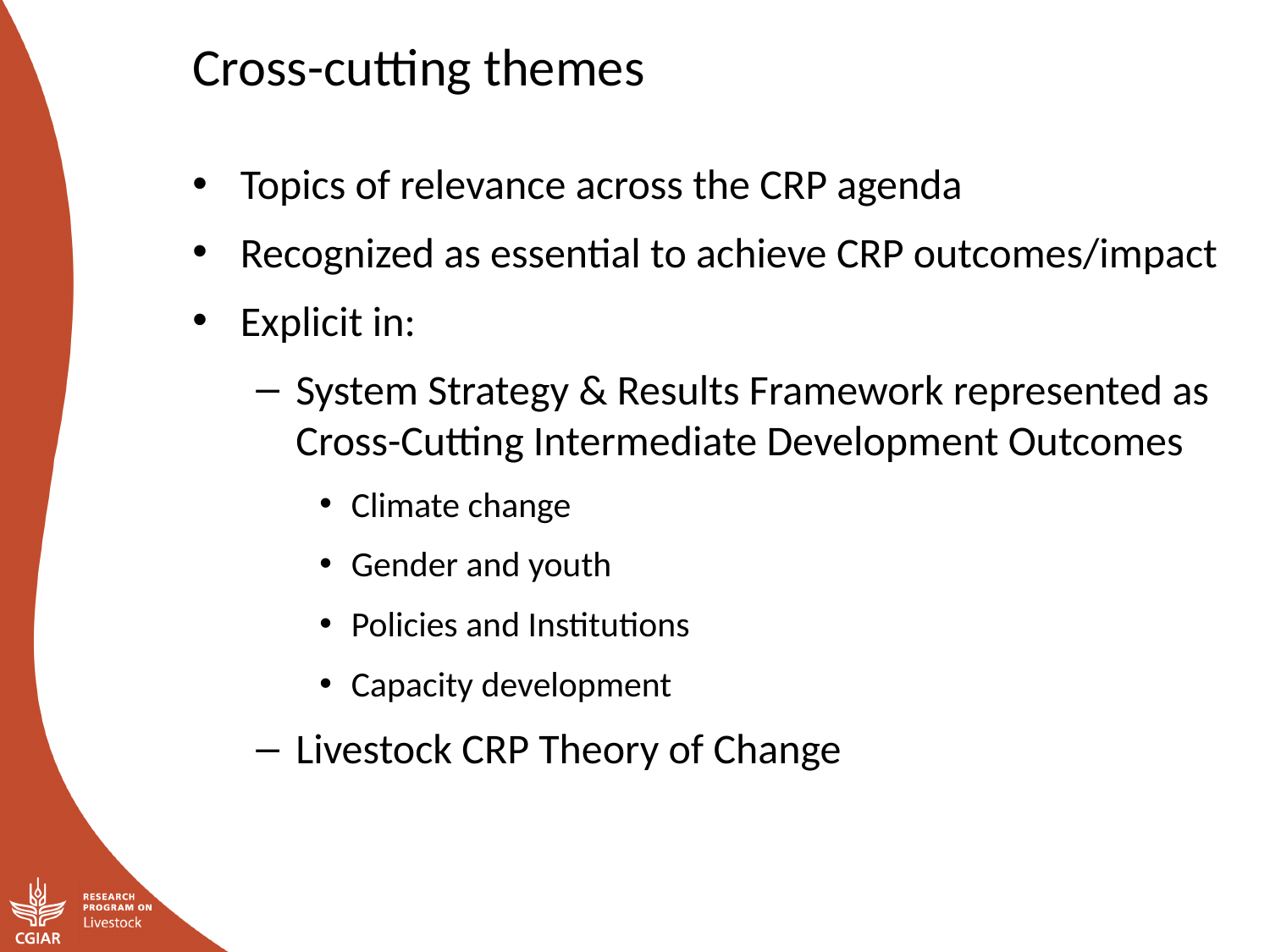

Cross-cutting themes
Topics of relevance across the CRP agenda
Recognized as essential to achieve CRP outcomes/impact
Explicit in:
System Strategy & Results Framework represented as Cross-Cutting Intermediate Development Outcomes
Climate change
Gender and youth
Policies and Institutions
Capacity development
Livestock CRP Theory of Change